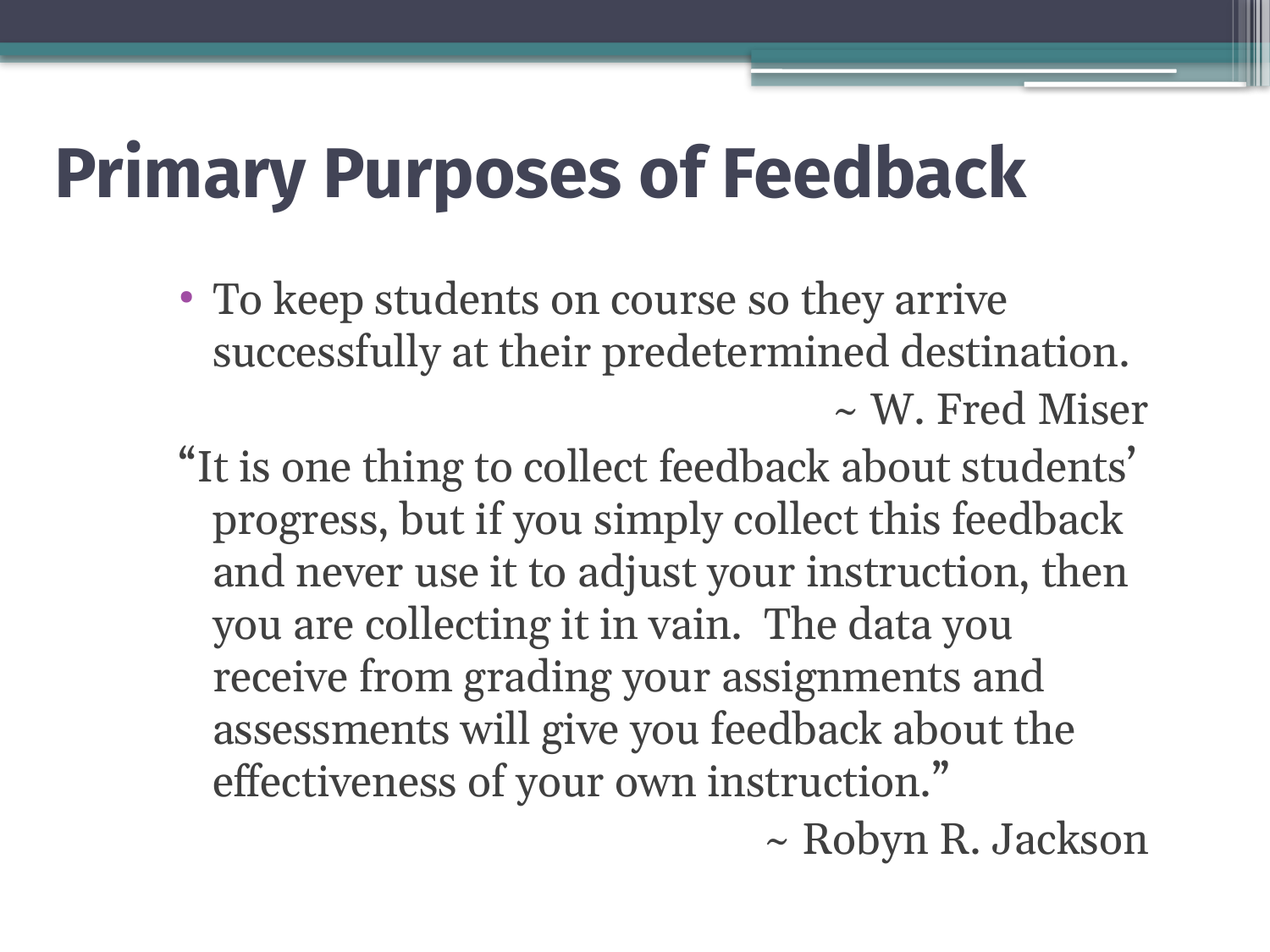

# Primary Purposes of Feedback
To keep students on course so they arrive successfully at their predetermined destination.
~ W. Fred Miser
“It is one thing to collect feedback about students’ progress, but if you simply collect this feedback and never use it to adjust your instruction, then you are collecting it in vain.  The data you receive from grading your assignments and assessments will give you feedback about the effectiveness of your own instruction.”
~ Robyn R. Jackson